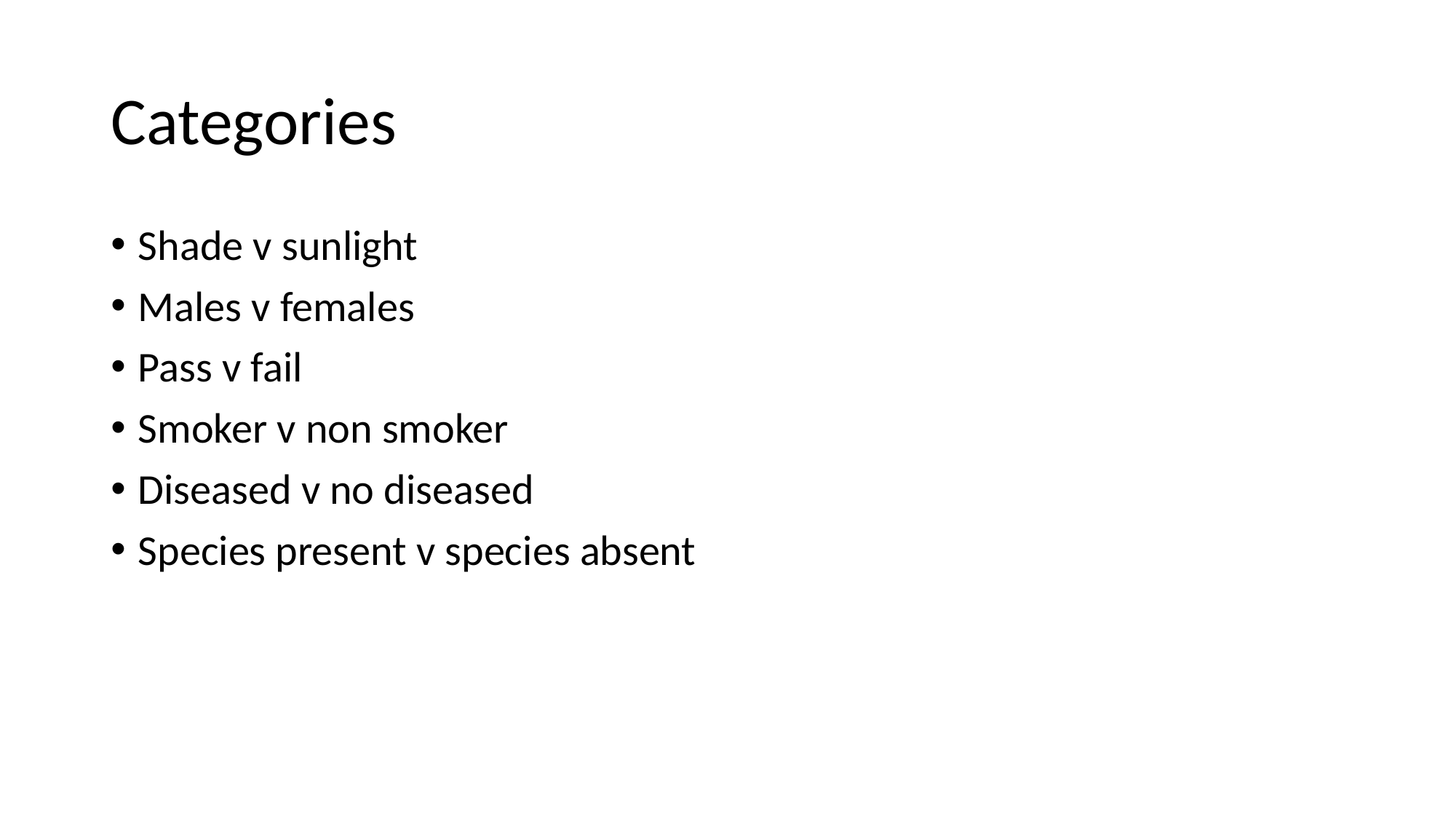

# Categories
Shade v sunlight
Males v females
Pass v fail
Smoker v non smoker
Diseased v no diseased
Species present v species absent